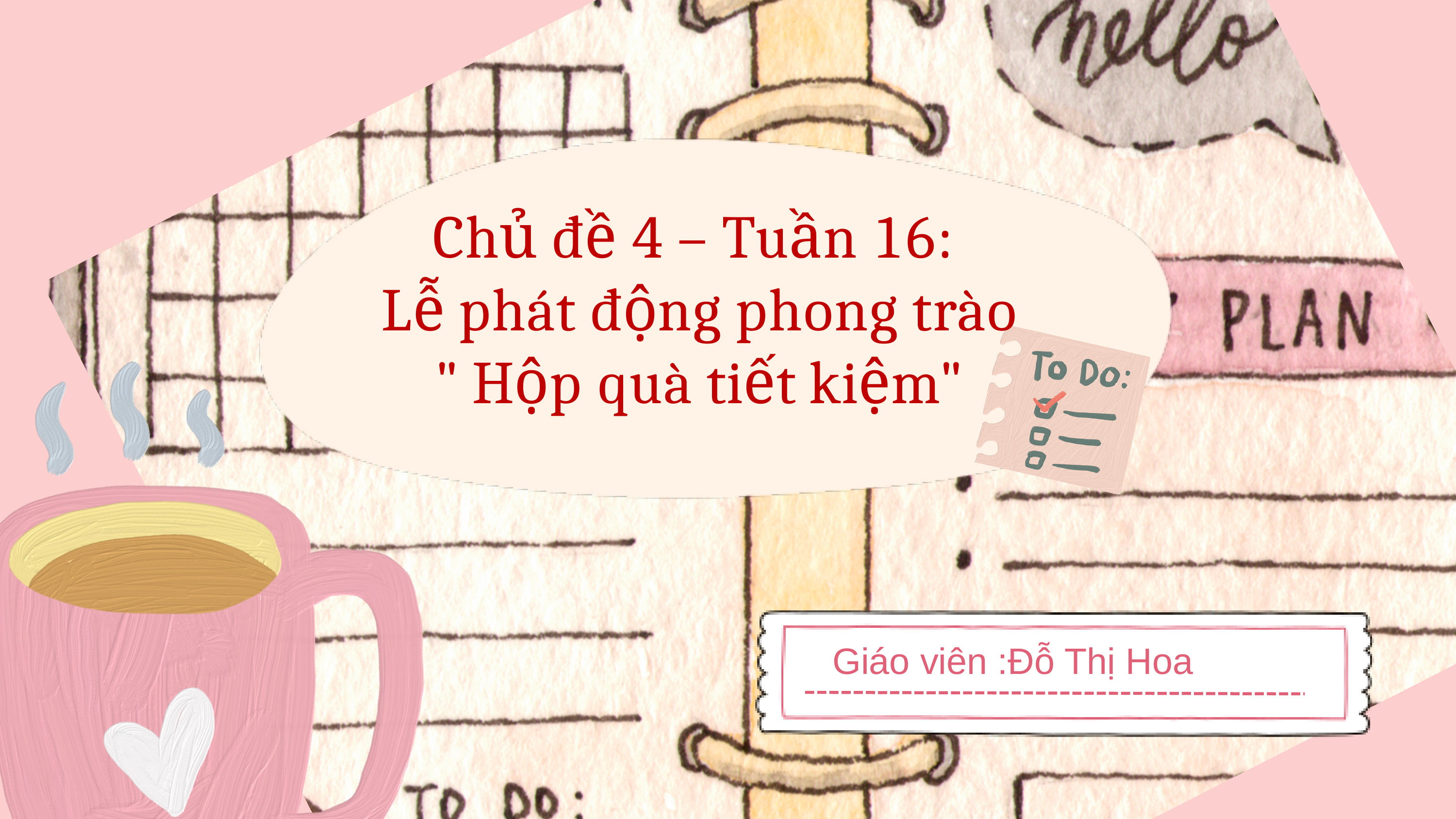

Chủ đề 4 – Tuần 16:
Lễ phát động phong trào
" Hộp quà tiết kiệm"

Giáo viên :Đỗ Thị Hoa